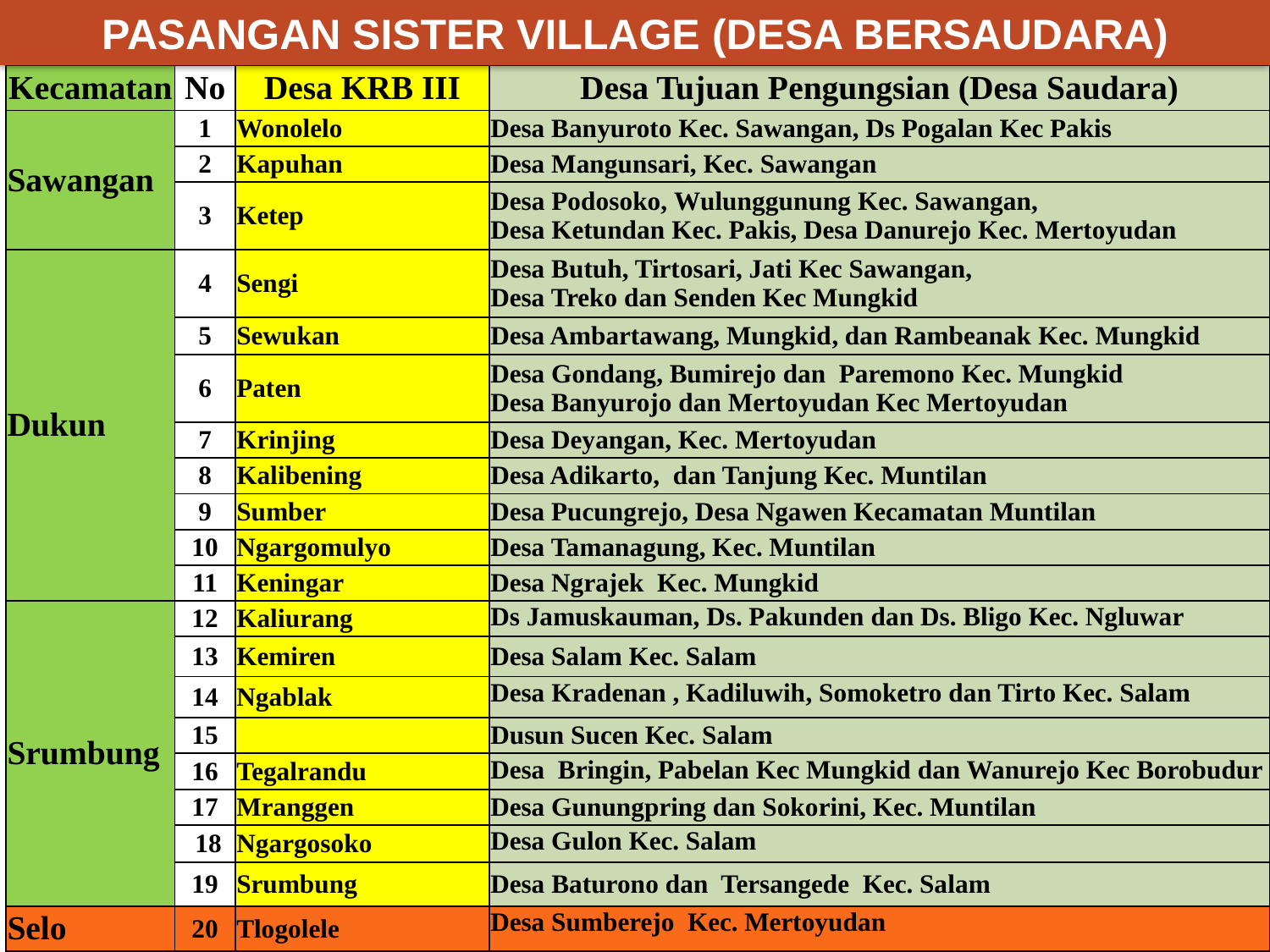

PASANGAN SISTER VILLAGE (DESA BERSAUDARA)
| Kecamatan | No | Desa KRB III | Desa Tujuan Pengungsian (Desa Saudara) |
| --- | --- | --- | --- |
| Sawangan | 1 | Wonolelo | Desa Banyuroto Kec. Sawangan, Ds Pogalan Kec Pakis |
|  | 2 | Kapuhan | Desa Mangunsari, Kec. Sawangan |
|  | 3 | Ketep | Desa Podosoko, Wulunggunung Kec. Sawangan, Desa Ketundan Kec. Pakis, Desa Danurejo Kec. Mertoyudan |
| Dukun | 4 | Sengi | Desa Butuh, Tirtosari, Jati Kec Sawangan, Desa Treko dan Senden Kec Mungkid |
|  | 5 | Sewukan | Desa Ambartawang, Mungkid, dan Rambeanak Kec. Mungkid |
|  | 6 | Paten | Desa Gondang, Bumirejo dan Paremono Kec. Mungkid Desa Banyurojo dan Mertoyudan Kec Mertoyudan |
|  | 7 | Krinjing | Desa Deyangan, Kec. Mertoyudan |
|  | 8 | Kalibening | Desa Adikarto, dan Tanjung Kec. Muntilan |
|  | 9 | Sumber | Desa Pucungrejo, Desa Ngawen Kecamatan Muntilan |
|  | 10 | Ngargomulyo | Desa Tamanagung, Kec. Muntilan |
|  | 11 | Keningar | Desa Ngrajek Kec. Mungkid |
| Srumbung | 12 | Kaliurang | Ds Jamuskauman, Ds. Pakunden dan Ds. Bligo Kec. Ngluwar |
|  | 13 | Kemiren | Desa Salam Kec. Salam |
|  | 14 | Ngablak | Desa Kradenan , Kadiluwih, Somoketro dan Tirto Kec. Salam |
|  | 15 |  | Dusun Sucen Kec. Salam |
|  | 16 | Tegalrandu | Desa Bringin, Pabelan Kec Mungkid dan Wanurejo Kec Borobudur |
|  | 17 | Mranggen | Desa Gunungpring dan Sokorini, Kec. Muntilan |
|  | 18 | Ngargosoko | Desa Gulon Kec. Salam |
|  | 19 | Srumbung | Desa Baturono dan Tersangede Kec. Salam |
| Selo | 20 | Tlogolele | Desa Sumberejo Kec. Mertoyudan |